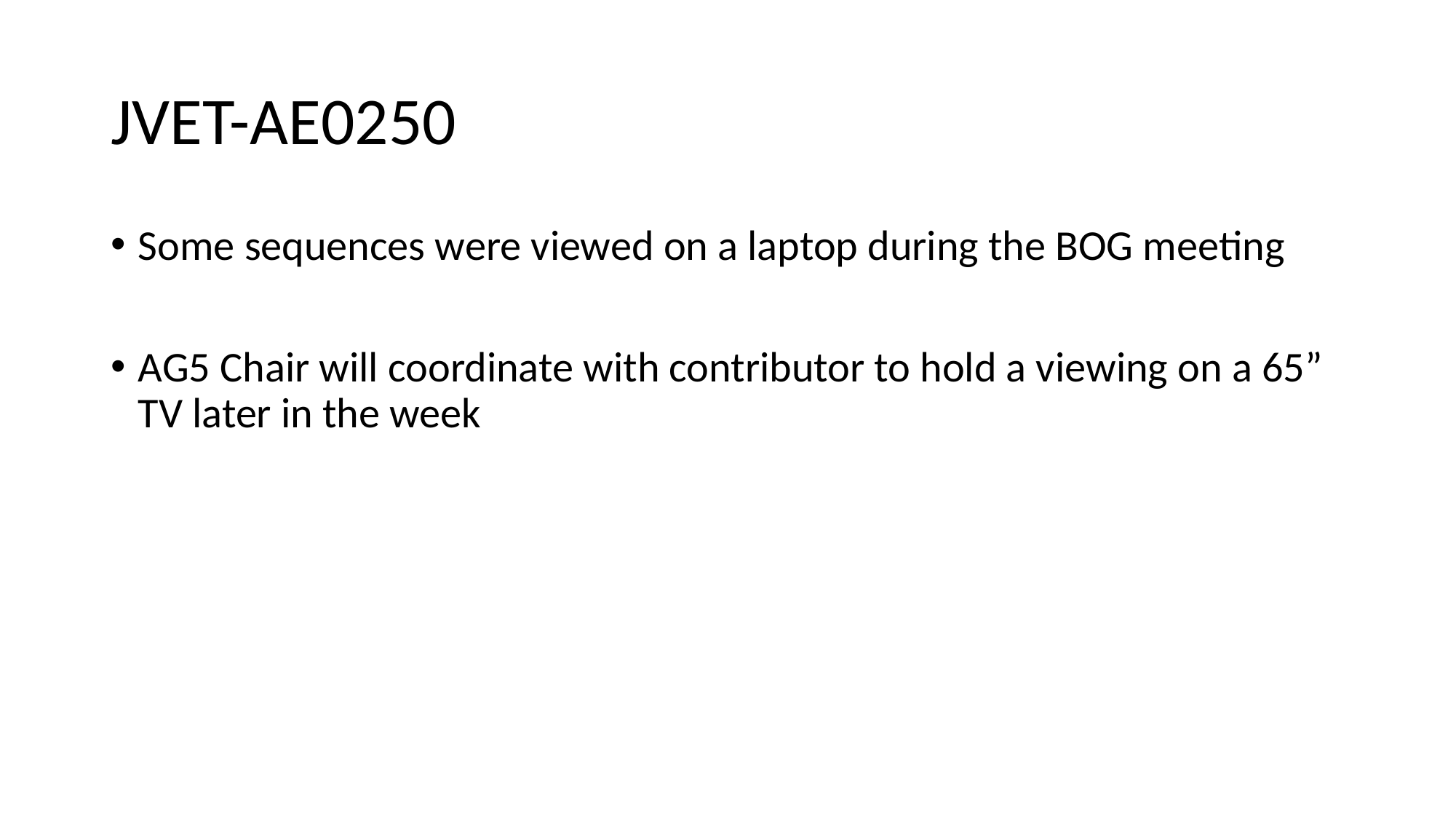

# JVET-AE0250
Some sequences were viewed on a laptop during the BOG meeting

AG5 Chair will coordinate with contributor to hold a viewing on a 65” TV later in the week